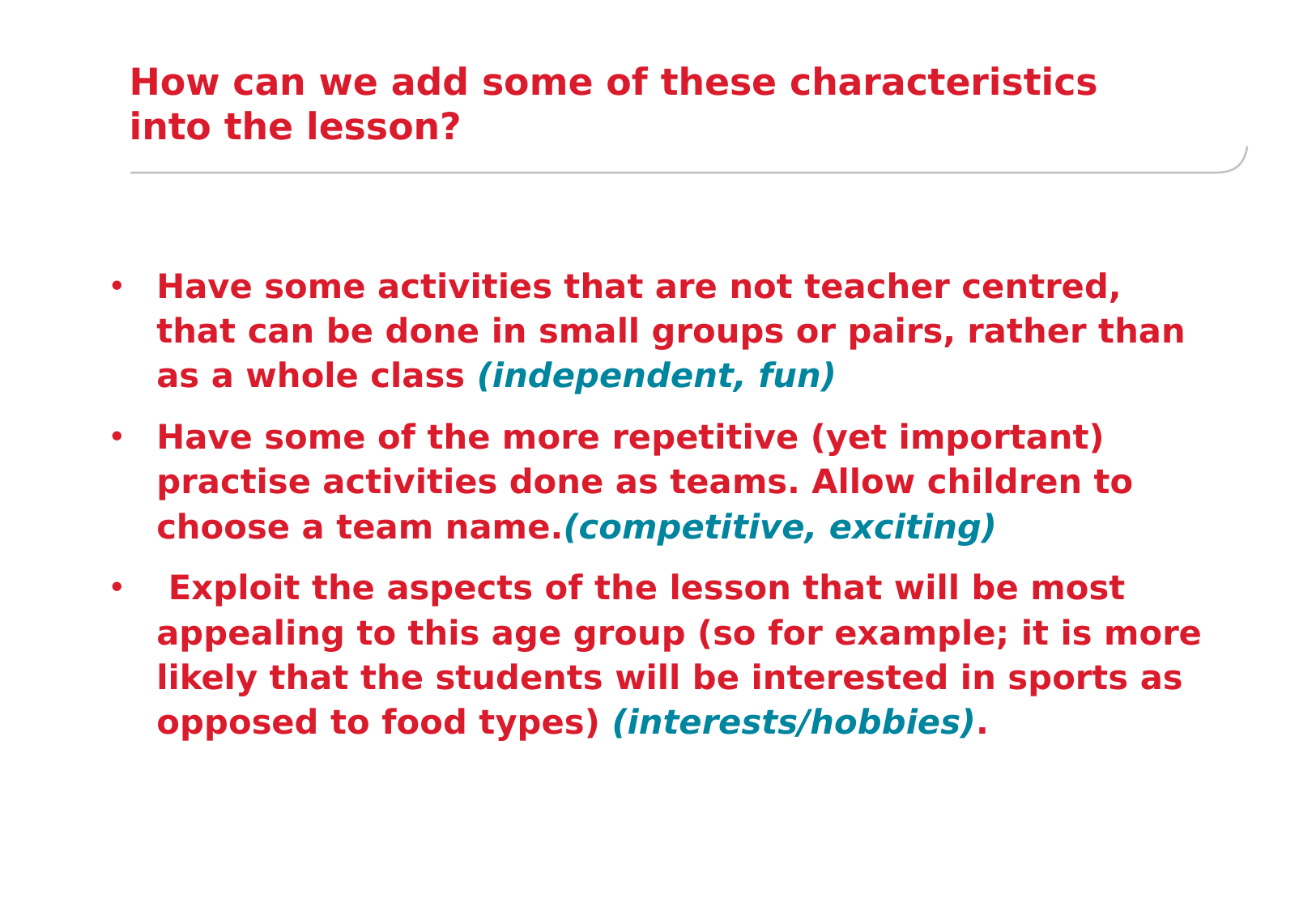

# How can we add some of these characteristics into the lesson?
Have some activities that are not teacher centred, that can be done in small groups or pairs, rather than as a whole class (independent, fun)
Have some of the more repetitive (yet important) practise activities done as teams. Allow children to choose a team name.(competitive, exciting)
 Exploit the aspects of the lesson that will be most appealing to this age group (so for example; it is more likely that the students will be interested in sports as opposed to food types) (interests/hobbies).